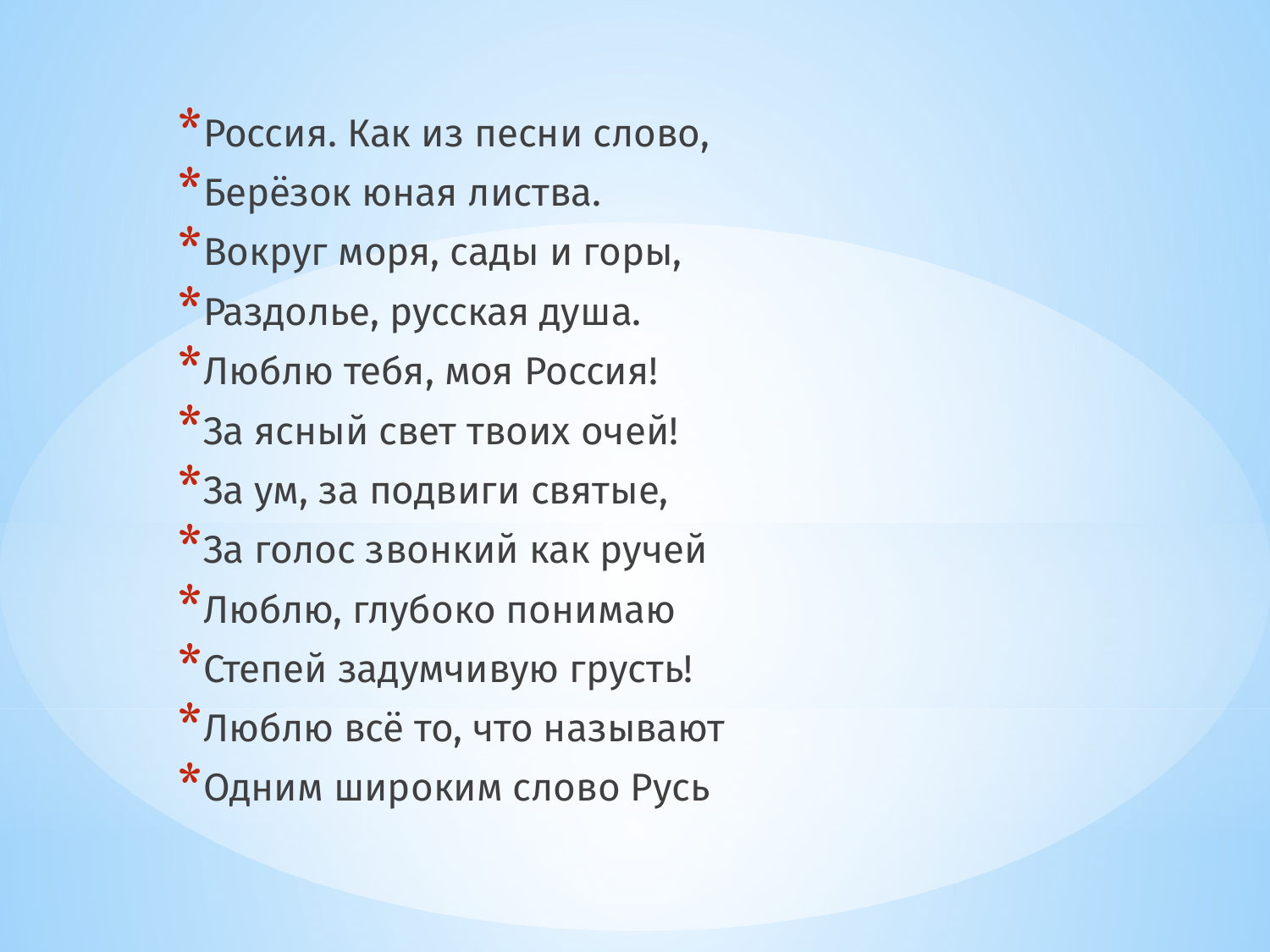

Россия. Как из песни слово,
Берёзок юная листва.
Вокруг моря, сады и горы,
Раздолье, русская душа.
Люблю тебя, моя Россия!
За ясный свет твоих очей!
За ум, за подвиги святые,
За голос звонкий как ручей
Люблю, глубоко понимаю
Степей задумчивую грусть!
Люблю всё то, что называют
Одним широким слово Русь

#